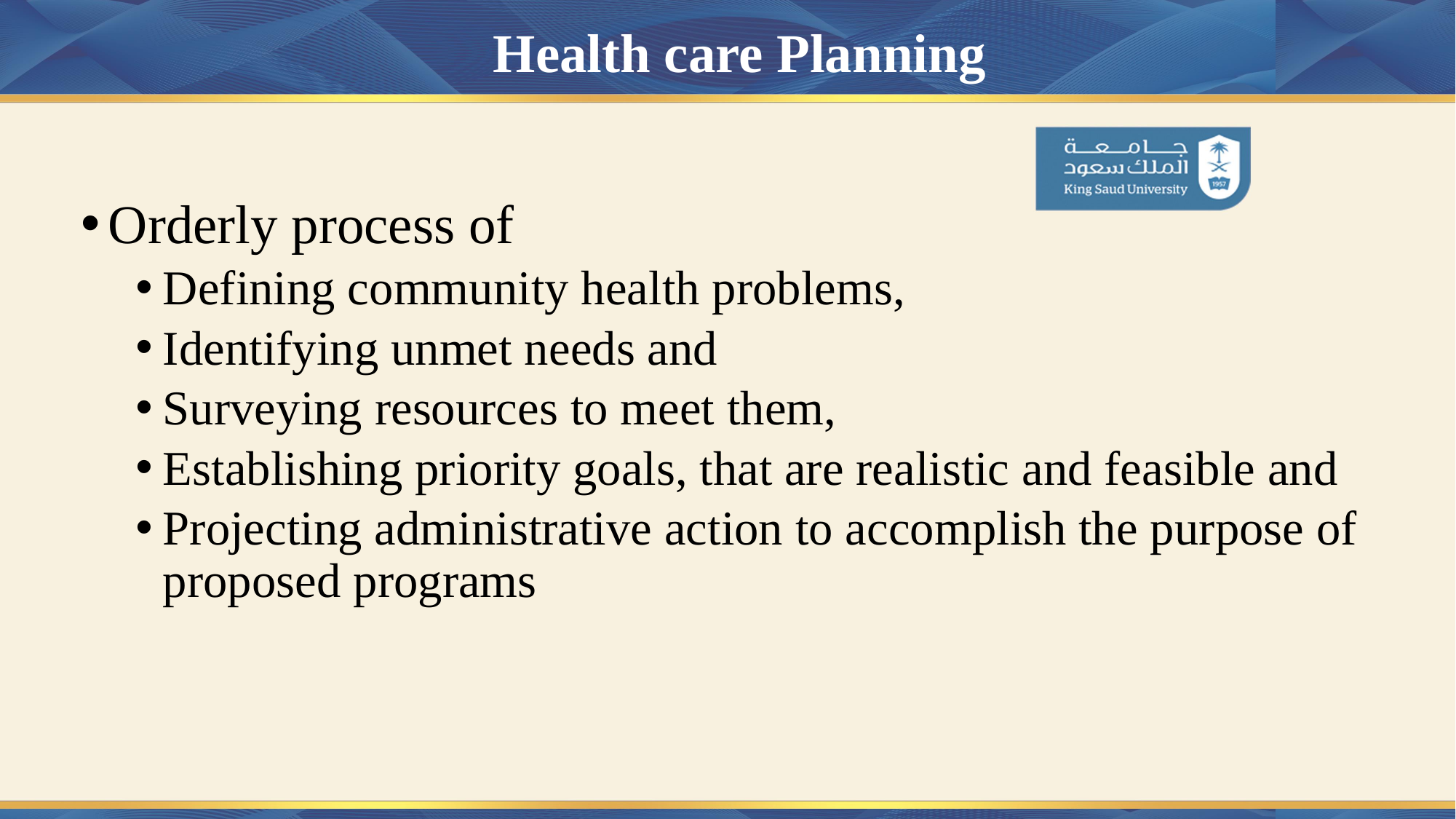

# Health care Planning
Orderly process of
Defining community health problems,
Identifying unmet needs and
Surveying resources to meet them,
Establishing priority goals, that are realistic and feasible and
Projecting administrative action to accomplish the purpose of proposed programs